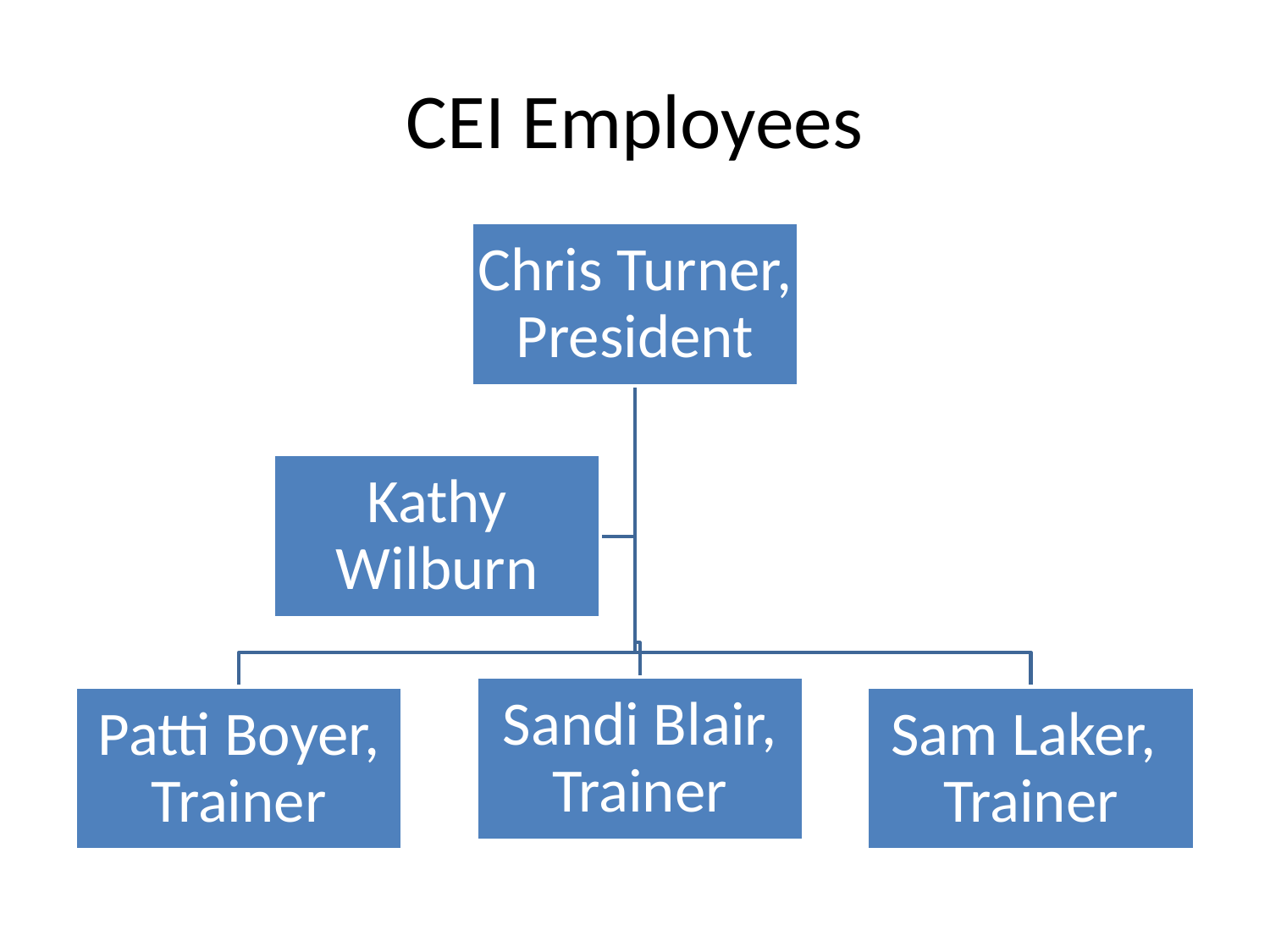

# CEI Employees
Chris Turner, President
Patti Boyer, Trainer
Sandi Blair, Trainer
Sam Laker,  Trainer
Kathy Wilburn